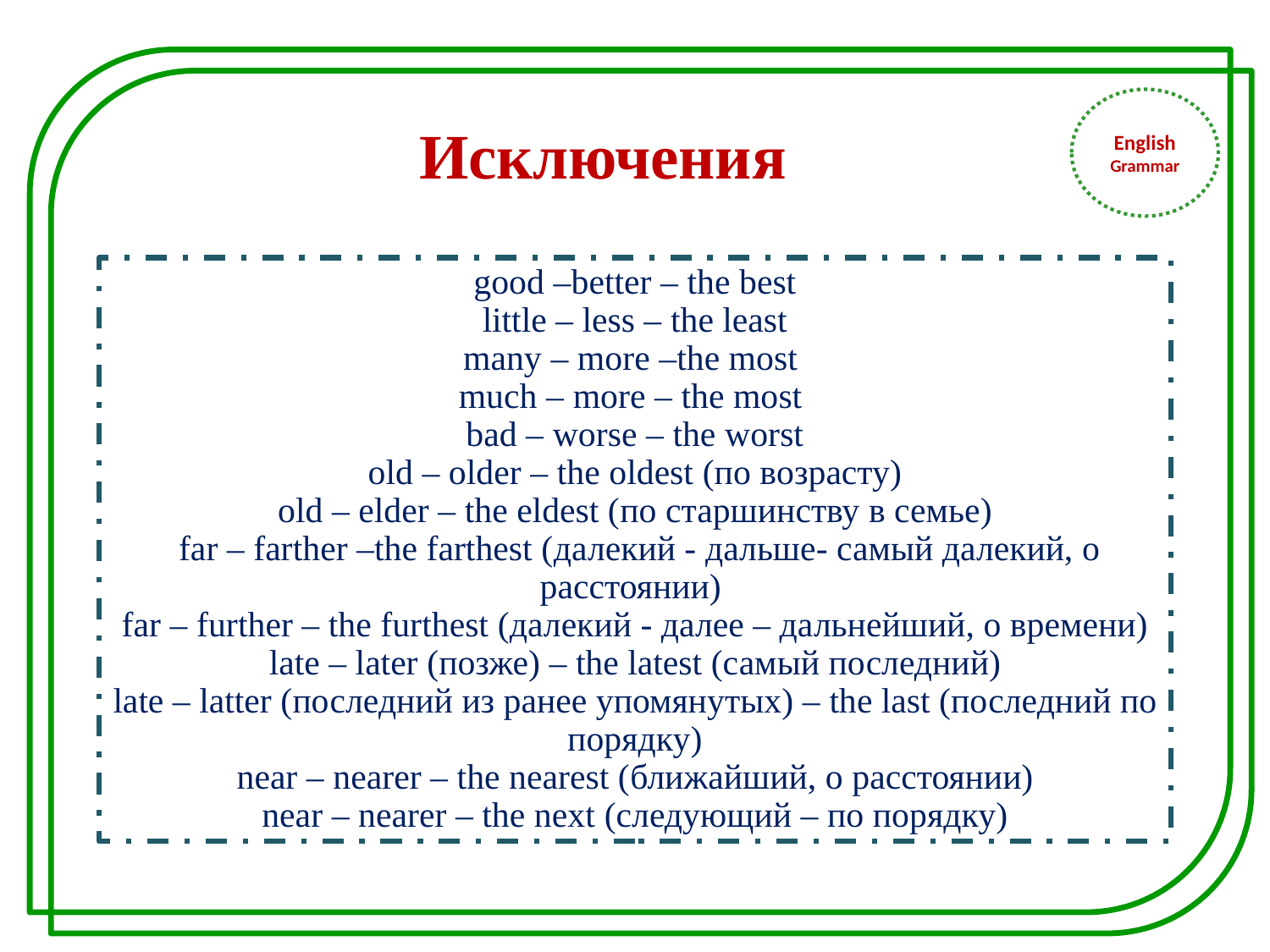

English
Grammar
Исключения
good –better – the best
 little – less – the least
many – more –the most
much – more – the most
bad – worse – the worst
 old – older – the oldest (по возрасту)
old – elder – the eldest (по старшинству в семье)
 far – farther –the farthest (далекий - дальше- самый далекий, о расстоянии)
far – further – the furthest (далекий - далее – дальнейший, о времени)
late – later (позже) – the latest (самый последний)
late – latter (последний из ранее упомянутых) – the last (последний по порядку)
near – nearer – the nearest (ближайший, о расстоянии)
near – nearer – the next (следующий – по порядку)